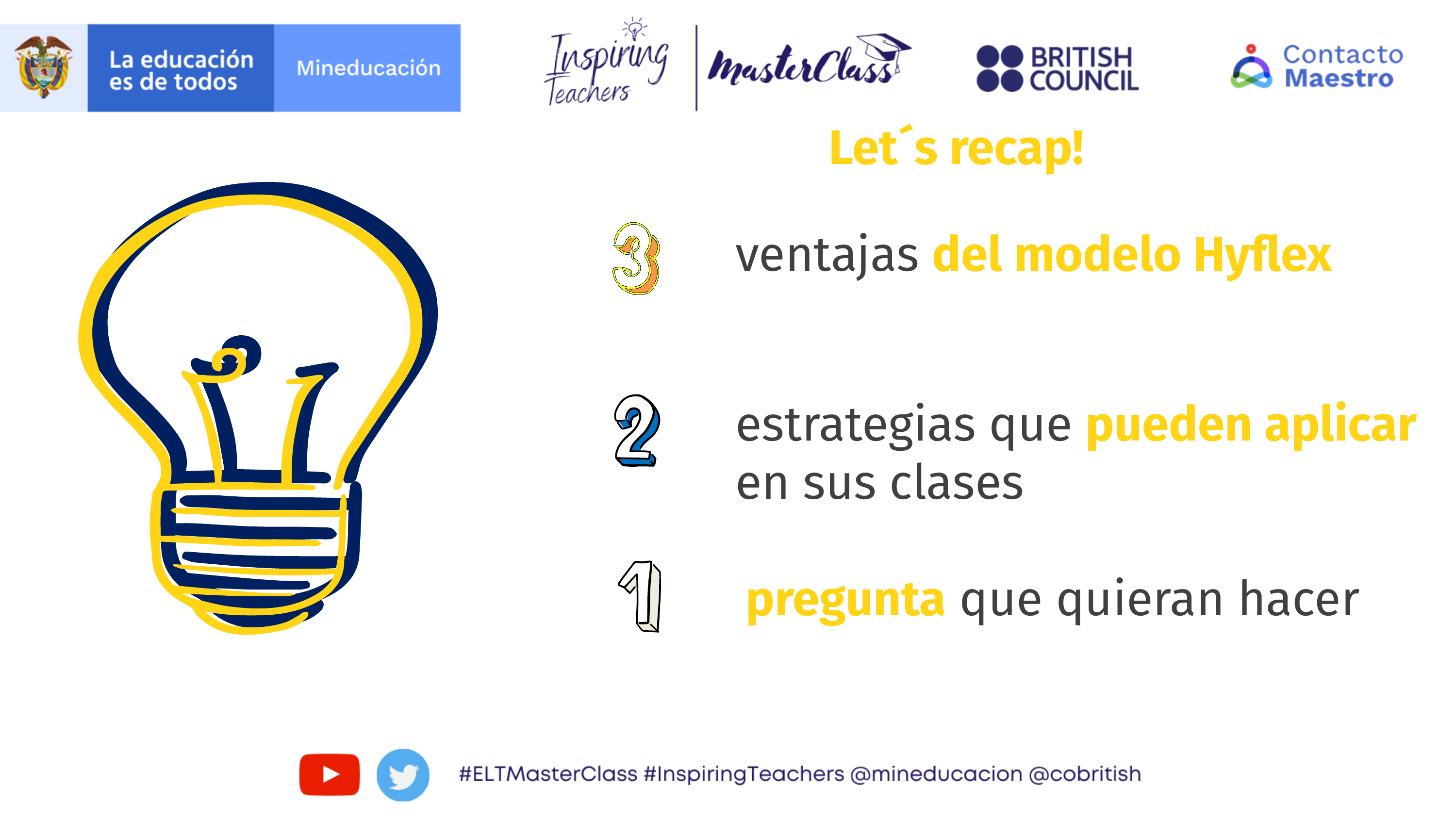

Let´s recap!

ventajas del modelo Hyflex

estrategias que pueden aplicar en sus clases

pregunta que quieran hacer